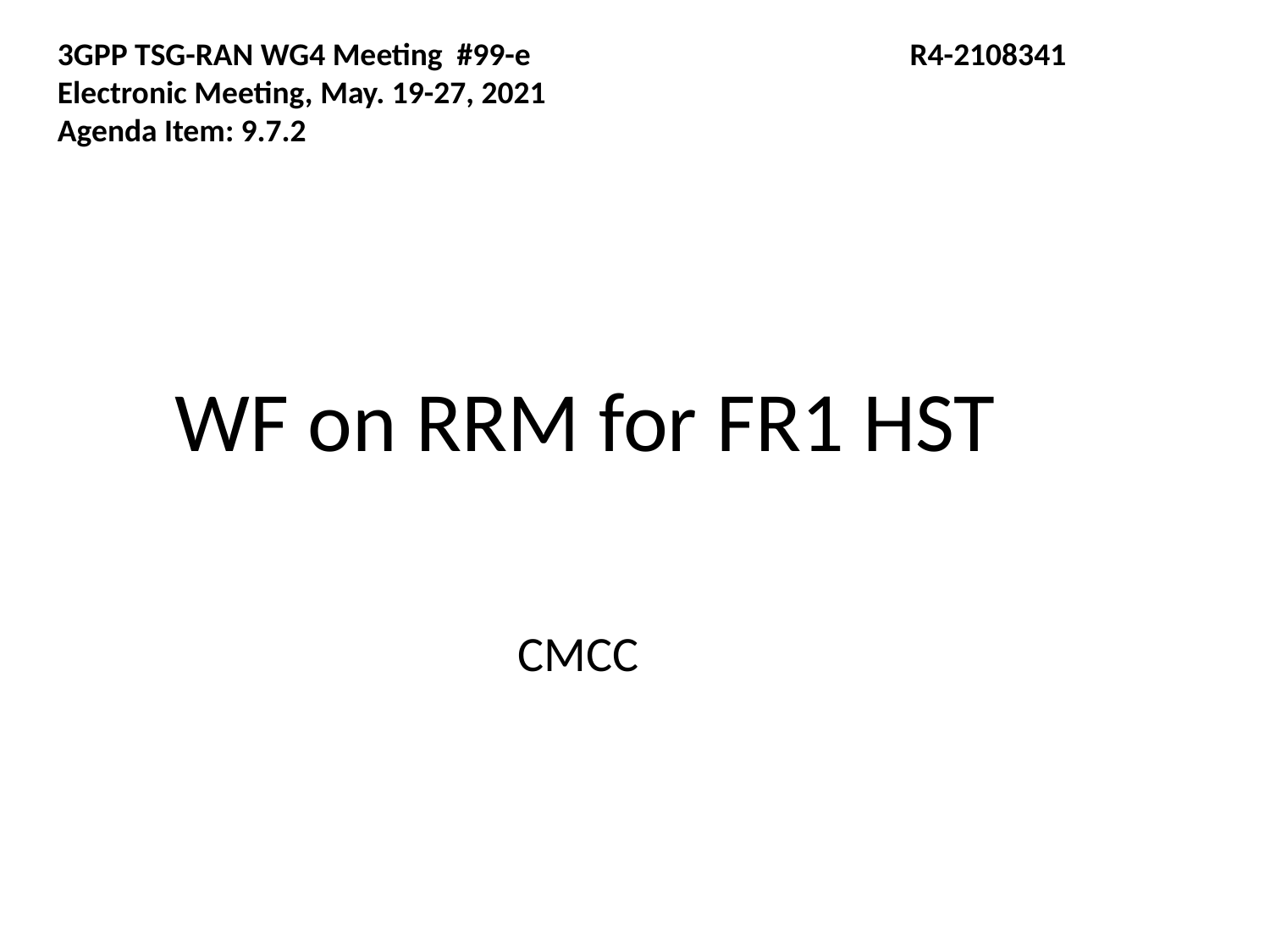

3GPP TSG-RAN WG4 Meeting  #99-e	                                                R4-2108341
Electronic Meeting, May. 19-27, 2021
Agenda Item: 9.7.2
WF on RRM for FR1 HST
CMCC